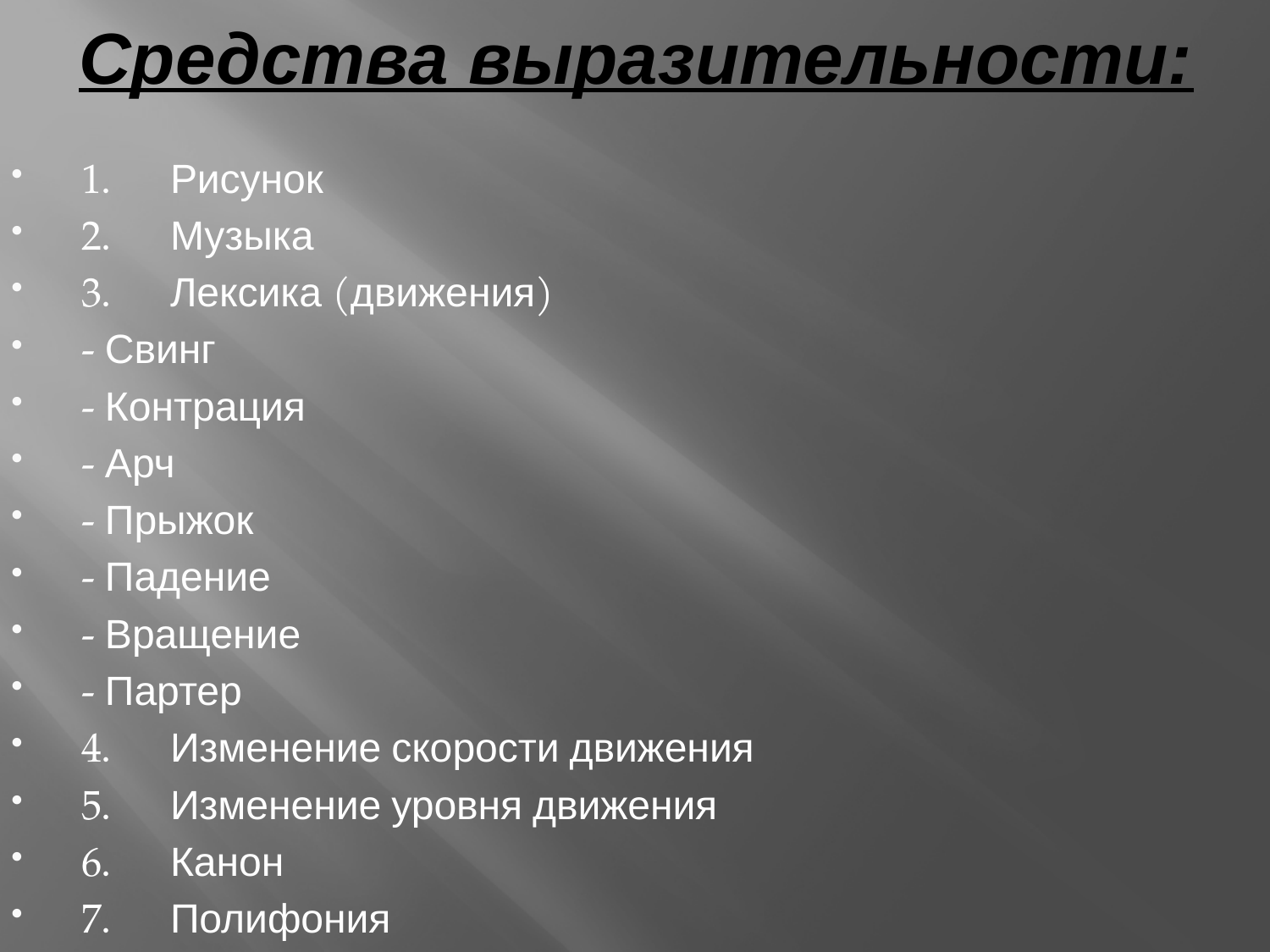

# Средства выразительности:
1.	Рисунок
2.	Музыка
3.	Лексика (движения)
- Свинг
- Контрация
- Арч
- Прыжок
- Падение
- Вращение
- Партер
4.	Изменение скорости движения
5.	Изменение уровня движения
6.	Канон
7.	Полифония